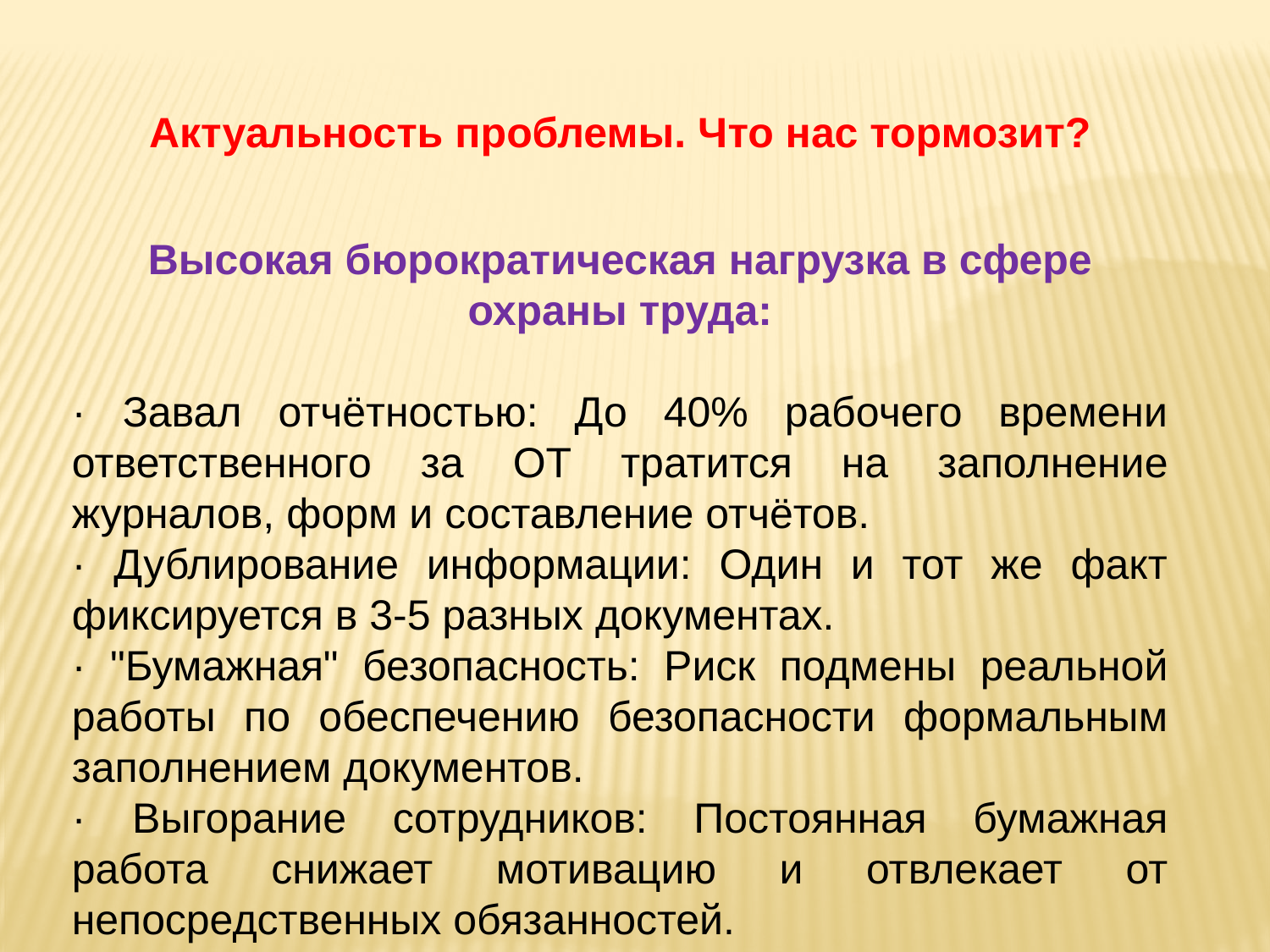

Актуальность проблемы. Что нас тормозит?

Высокая бюрократическая нагрузка в сфере охраны труда:
· Завал отчётностью: До 40% рабочего времени ответственного за ОТ тратится на заполнение журналов, форм и составление отчётов.
· Дублирование информации: Один и тот же факт фиксируется в 3-5 разных документах.
· "Бумажная" безопасность: Риск подмены реальной работы по обеспечению безопасности формальным заполнением документов.
· Выгорание сотрудников: Постоянная бумажная работа снижает мотивацию и отвлекает от непосредственных обязанностей.